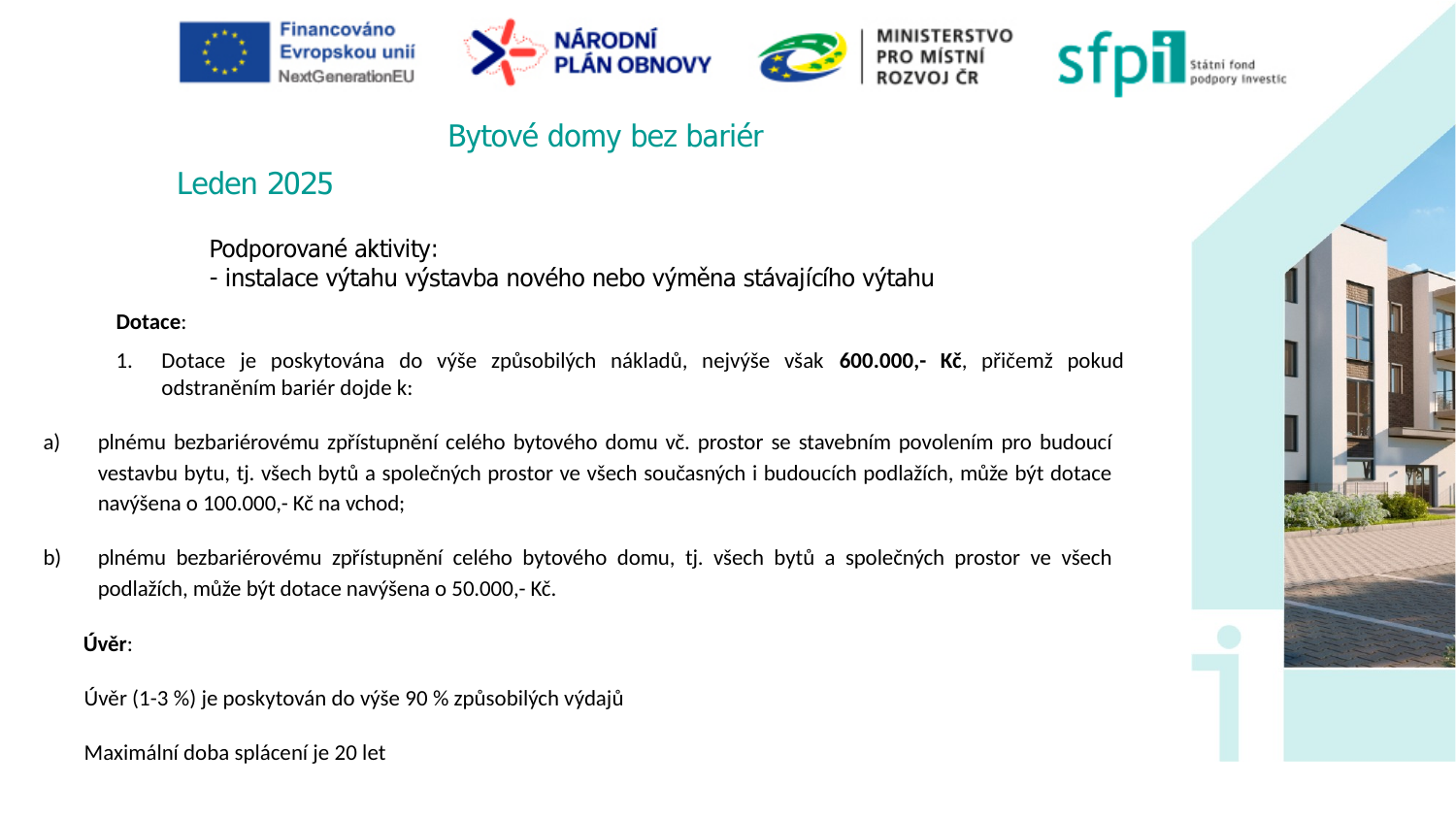

Bytové domy bez bariér
# Leden 2025
Podporované aktivity:
- instalace výtahu výstavba nového nebo výměna stávajícího výtahu
Dotace:
Dotace je poskytována do výše způsobilých nákladů, nejvýše však 600.000,- Kč, přičemž pokud odstraněním bariér dojde k:
plnému bezbariérovému zpřístupnění celého bytového domu vč. prostor se stavebním povolením pro budoucí vestavbu bytu, tj. všech bytů a společných prostor ve všech současných i budoucích podlažích, může být dotace navýšena o 100.000,- Kč na vchod;
plnému bezbariérovému zpřístupnění celého bytového domu, tj. všech bytů a společných prostor ve všech podlažích, může být dotace navýšena o 50.000,- Kč.
        Úvěr:
        Úvěr (1-3 %) je poskytován do výše 90 % způsobilých výdajů
        Maximální doba splácení je 20 let